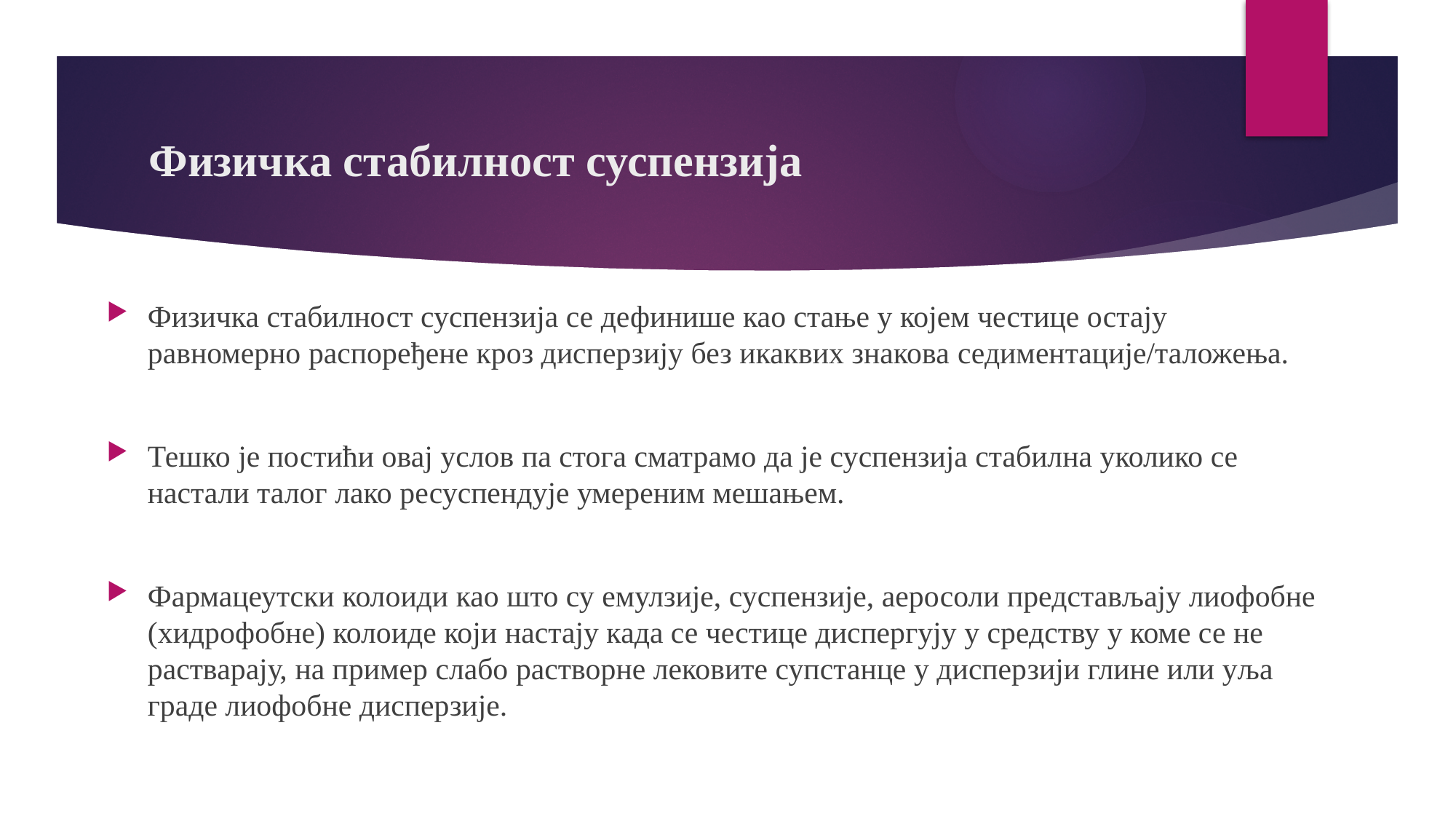

# Физичка стабилност суспензија
Физичка стабилност суспензија се дефинише као стање у којем честице остају равномерно распоређене кроз дисперзију без икаквих знакова седиментације/таложења.

Тешко је постићи овај услов па стога сматрамо да је суспензија стабилна уколико се настали талог лако ресуспендује умереним мешањем.

Фармацеутски колоиди као што су емулзије, суспензије, аеросоли представљају лиофобне (хидрофобне) колоиде који настају када се честице диспергују у средству у коме се не растварају, на пример слабо растворне лековите супстанце у дисперзији глине или уља граде лиофобне дисперзије.